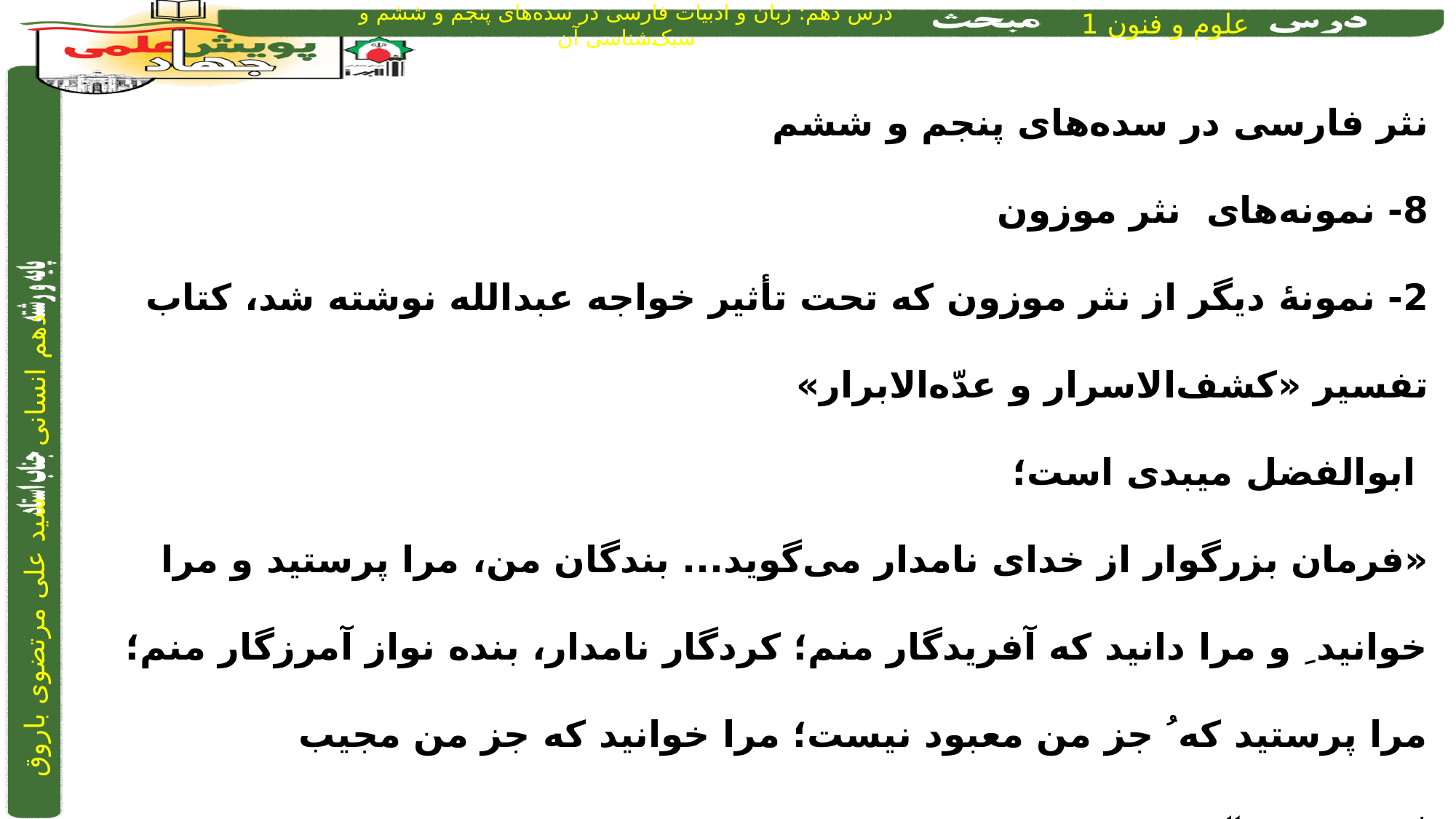

نثر فارسی در سده‌های پنجم و ششم
8- نمونه‌های  نثر موزون
2- نمونۀ دیگر از نثر موزون که تحت تأثیر خواجه عبدالله نوشته شد، کتاب تفسیر «کشف‌الاسرار و عدّه‌الابرار»
 ابوالفضل میبدی است؛
«فرمان بزرگوار از خدای نامدار می‌گوید... بندگان من، مرا پرستید و مرا خوانید ِ و مرا دانید که آفریدگار منم؛ کردگار نامدار، بنده نواز آمرزگار منم؛ مرا پرستید که ُ جز من معبود نیست؛ مرا خوانید که جز من مجیب نیست ... .»